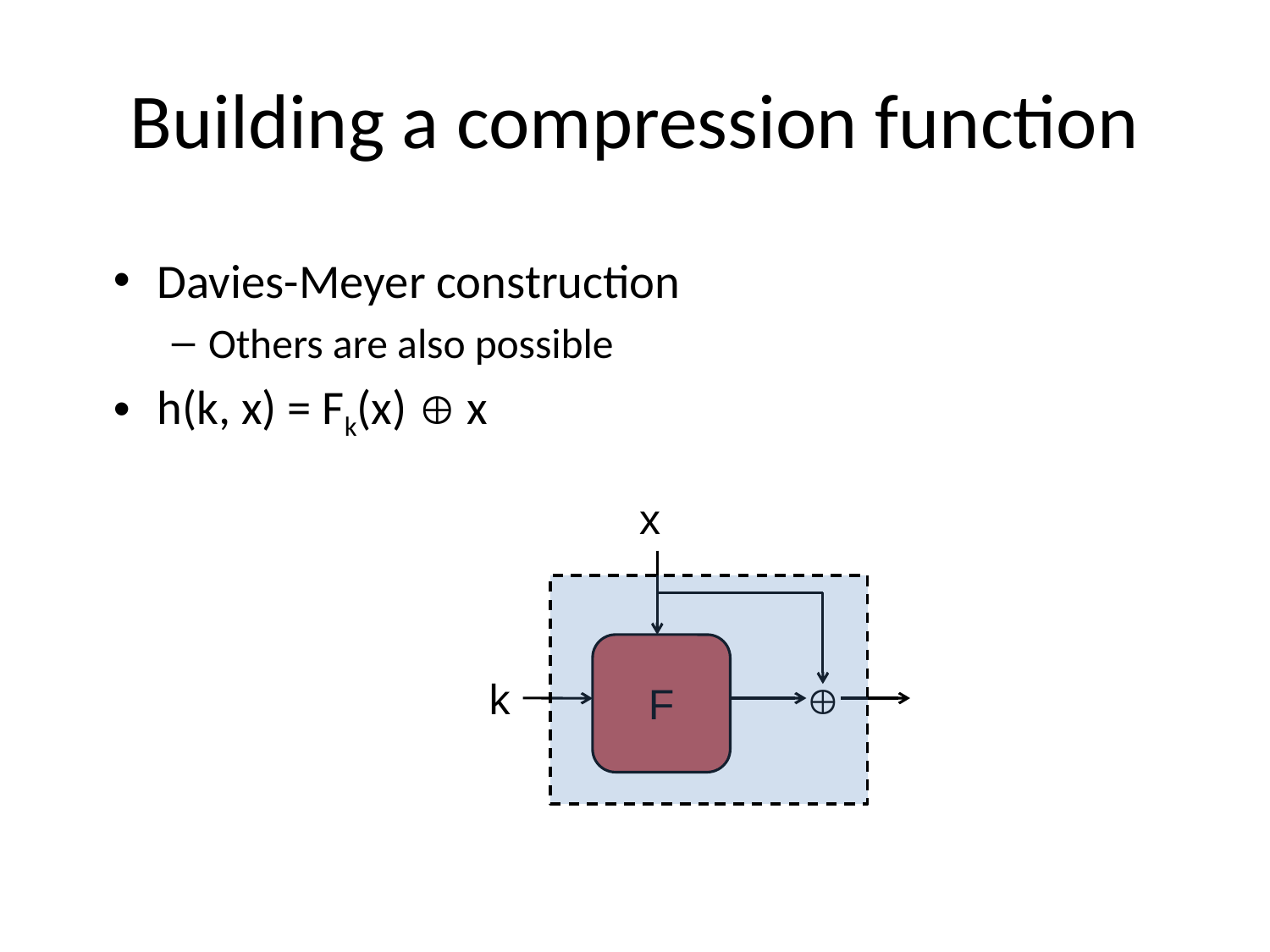

# Building a compression function
Davies-Meyer construction
Others are also possible
h(k, x) = Fk(x) ⊕ x
x

⊕
k
F